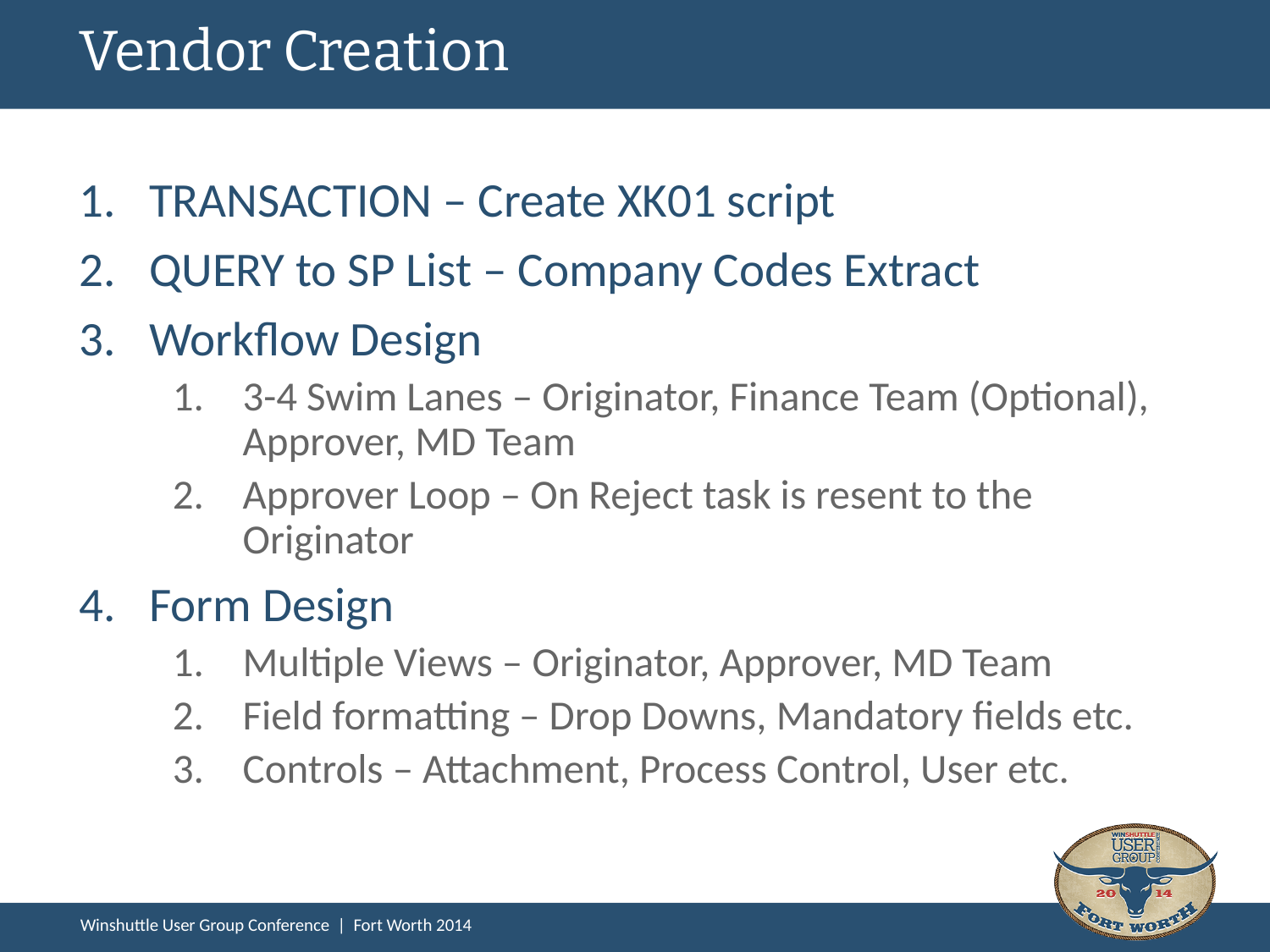

# Vendor Creation
TRANSACTION – Create XK01 script
QUERY to SP List – Company Codes Extract
Workflow Design
3-4 Swim Lanes – Originator, Finance Team (Optional), Approver, MD Team
Approver Loop – On Reject task is resent to the Originator
Form Design
Multiple Views – Originator, Approver, MD Team
Field formatting – Drop Downs, Mandatory fields etc.
Controls – Attachment, Process Control, User etc.